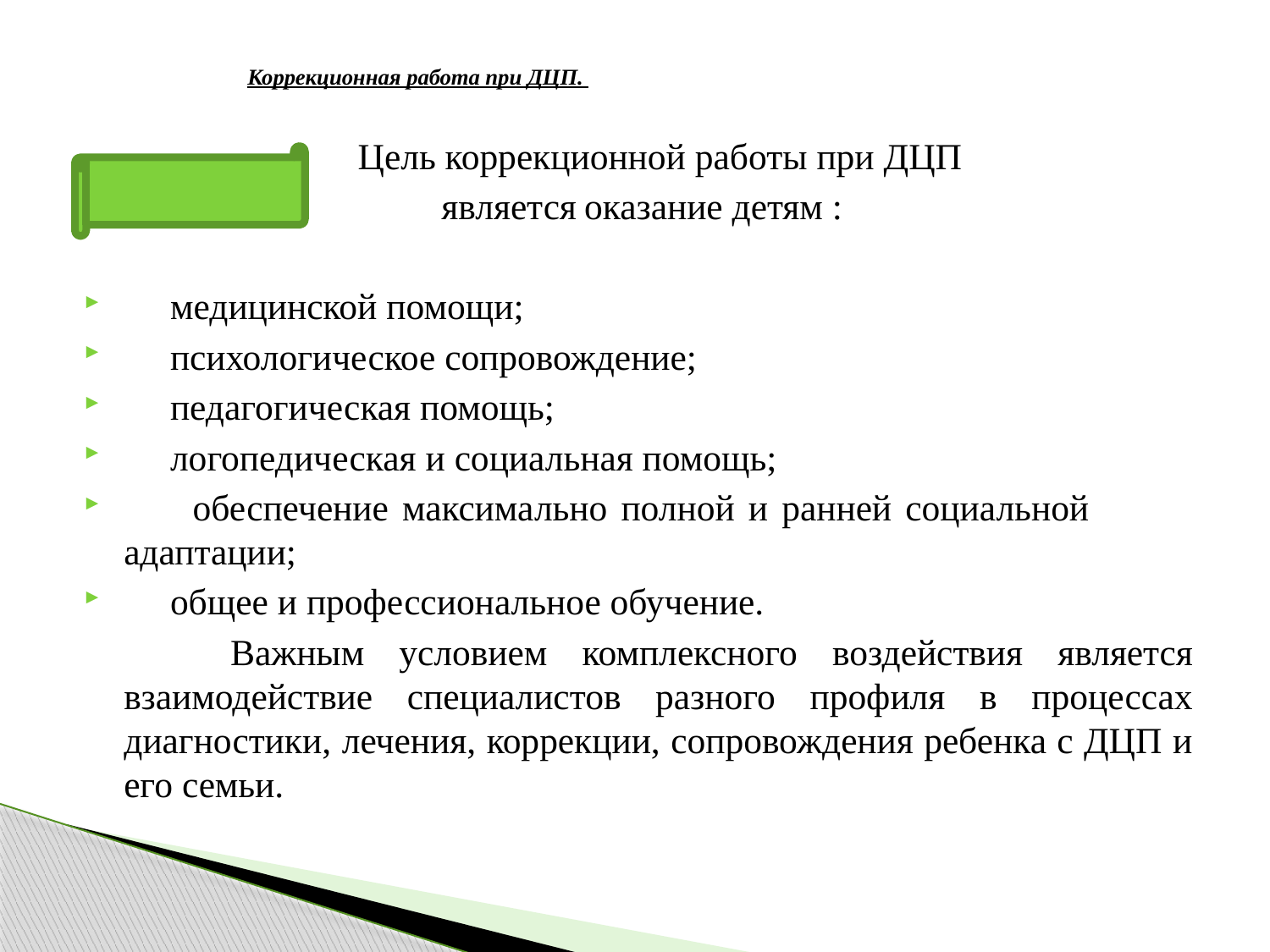

# Коррекционная работа при ДЦП.
      Цель коррекционной работы при ДЦП
является оказание детям :

     медицинской помощи;
     психологическое сопровождение;
     педагогическая помощь;
     логопедическая и социальная помощь;
     обеспечение максимально полной и ранней социальной       	адаптации;
     общее и профессиональное обучение.
    Важным условием комплексного воздействия является взаимодействие специалистов разного профиля в процессах диагностики, лечения, коррекции, сопровождения ребенка с ДЦП и его семьи.